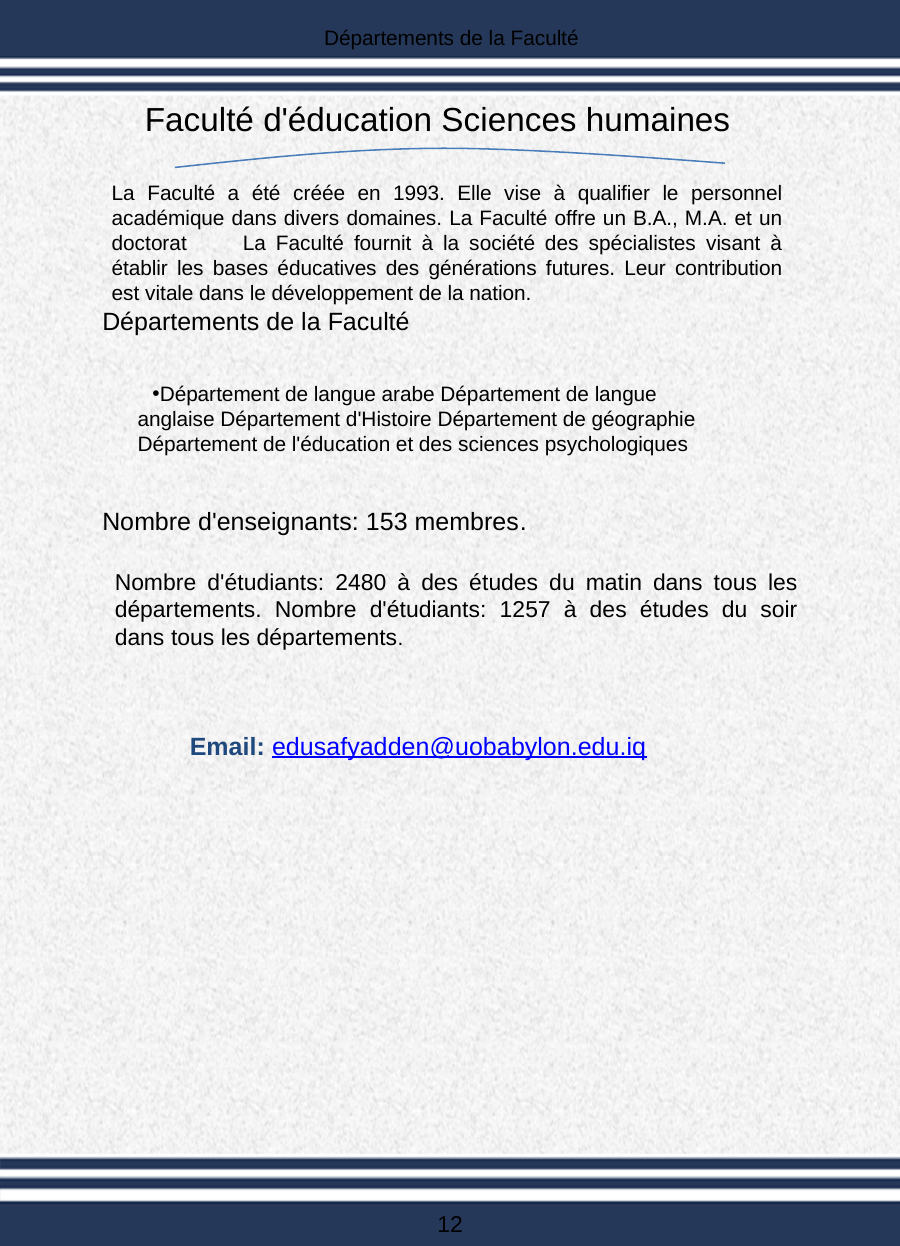

Départements de la Faculté
Faculté d'éducation Sciences humaines

La Faculté a été créée en 1993. Elle vise à qualifier le personnel académique dans divers domaines. La Faculté offre un B.A., M.A. et un doctorat         La Faculté fournit à la société des spécialistes visant à établir les bases éducatives des générations futures. Leur contribution est vitale dans le développement de la nation.
Départements de la Faculté
Département de langue arabe Département de langue anglaise Département d'Histoire Département de géographie Département de l'éducation et des sciences psychologiques
Nombre d'enseignants: 153 membres.
Nombre d'étudiants: 2480 à des études du matin dans tous les départements. Nombre d'étudiants: 1257 à des études du soir dans tous les départements.
Email: edusafyadden@uobabylon.edu.iq

12